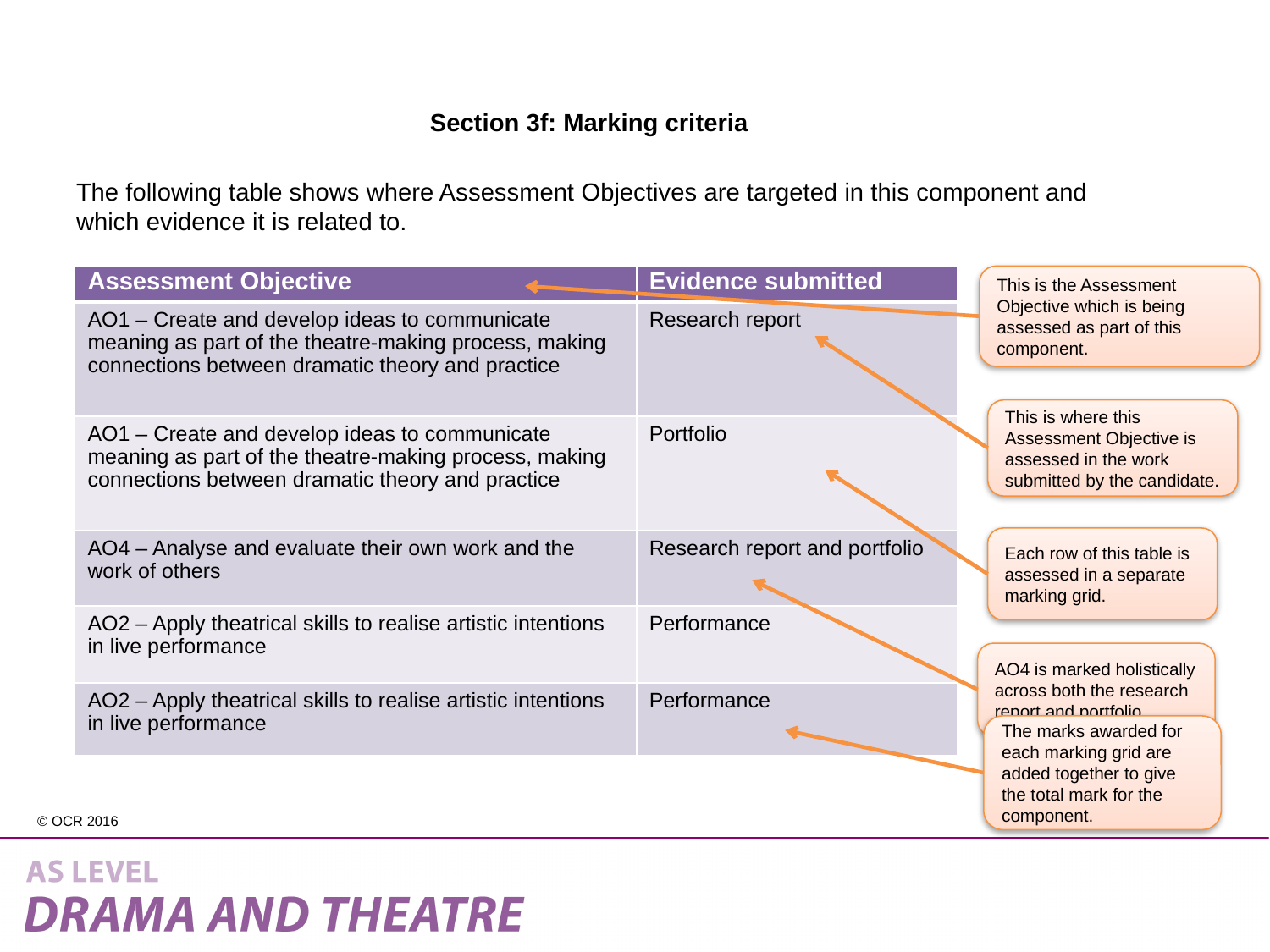

Section 3f: Marking criteria

The following table shows where Assessment Objectives are targeted in this component and which evidence it is related to.

| Assessment Objective | Evidence submitted |
| --- | --- |
| AO1 – Create and develop ideas to communicate meaning as part of the theatre-making process, making connections between dramatic theory and practice | Research report |
| AO1 – Create and develop ideas to communicate meaning as part of the theatre-making process, making connections between dramatic theory and practice | Portfolio |
| AO4 – Analyse and evaluate their own work and the work of others | Research report and portfolio |
| AO2 – Apply theatrical skills to realise artistic intentions in live performance | Performance |
| AO2 – Apply theatrical skills to realise artistic intentions in live performance | Performance |
This is the Assessment Objective which is being assessed as part of this component.
This is where this Assessment Objective is assessed in the work submitted by the candidate.
Each row of this table is assessed in a separate marking grid.
AO4 is marked holistically across both the research report and portfolio.
The marks awarded for each marking grid are added together to give the total mark for the component.